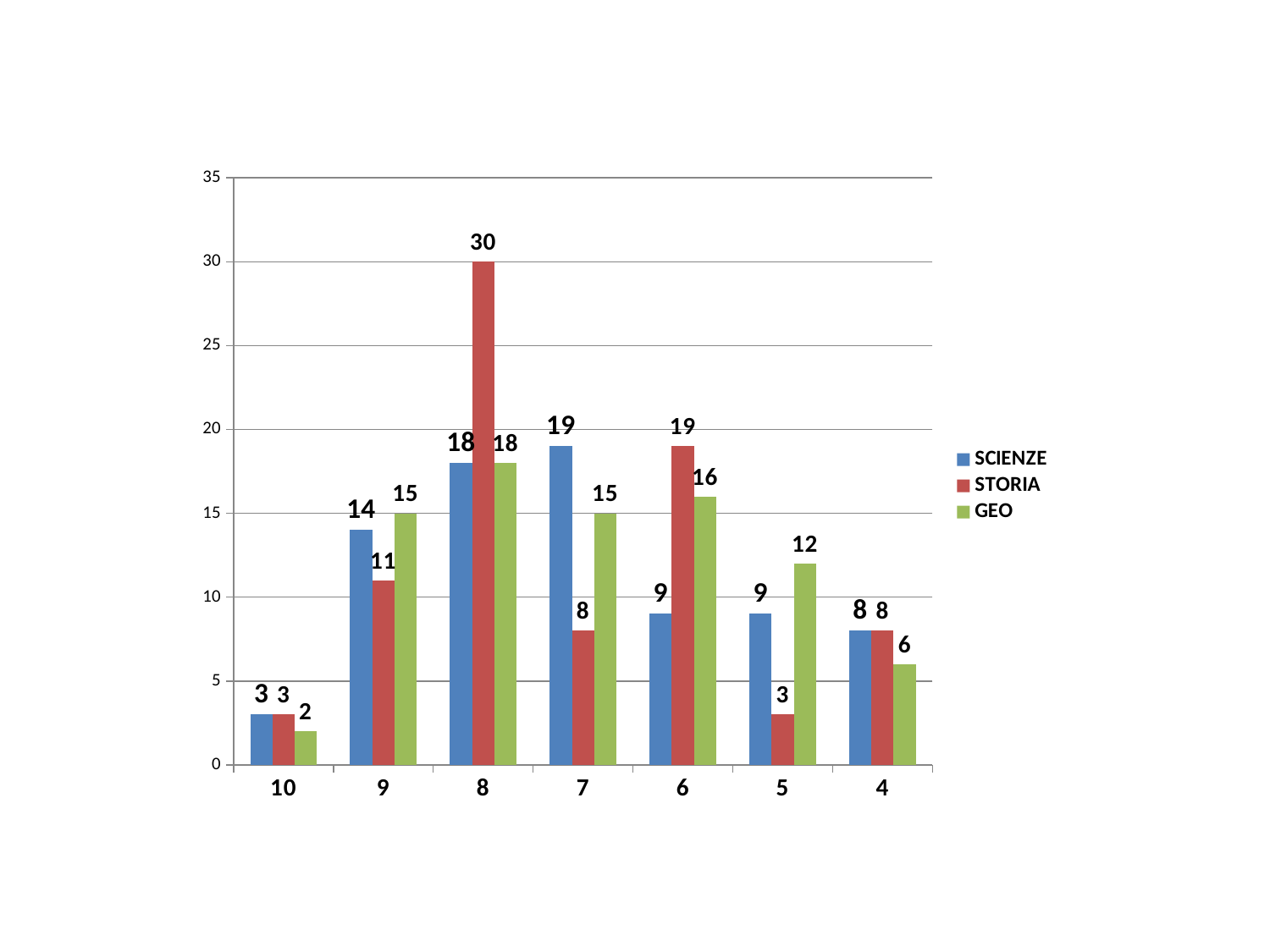

### Chart

| Category | SCIENZE | STORIA | GEO |
|---|---|---|---|
| 10 | 3.0 | 3.0 | 2.0 |
| 9 | 14.0 | 11.0 | 15.0 |
| 8 | 18.0 | 30.0 | 18.0 |
| 7 | 19.0 | 8.0 | 15.0 |
| 6 | 9.0 | 19.0 | 16.0 |
| 5 | 9.0 | 3.0 | 12.0 |
| 4 | 8.0 | 8.0 | 6.0 |